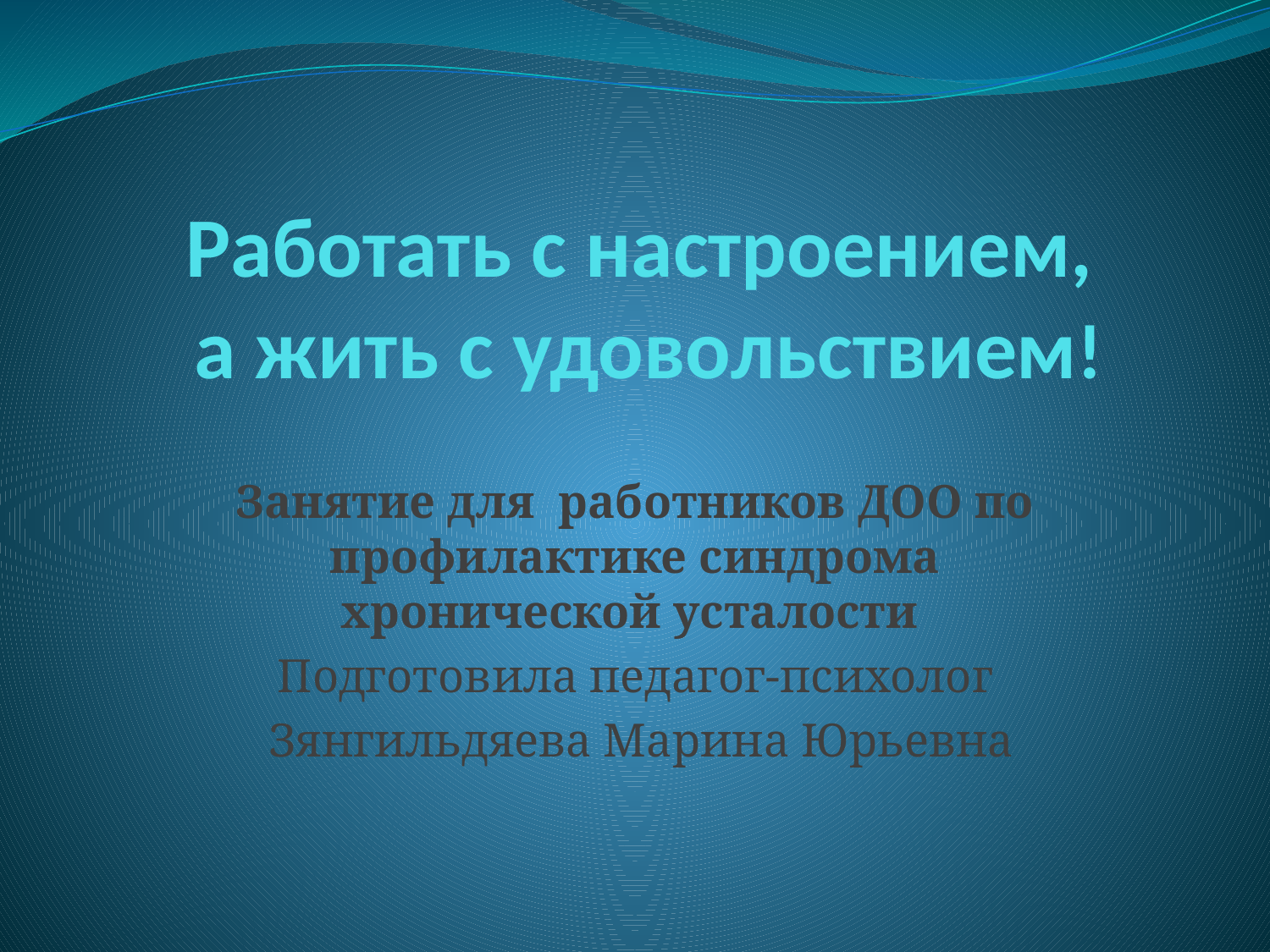

# Работать с настроением, а жить с удовольствием!
Занятие для  работников ДОО по профилактике синдрома хронической усталости
Подготовила педагог-психолог
 Зянгильдяева Марина Юрьевна